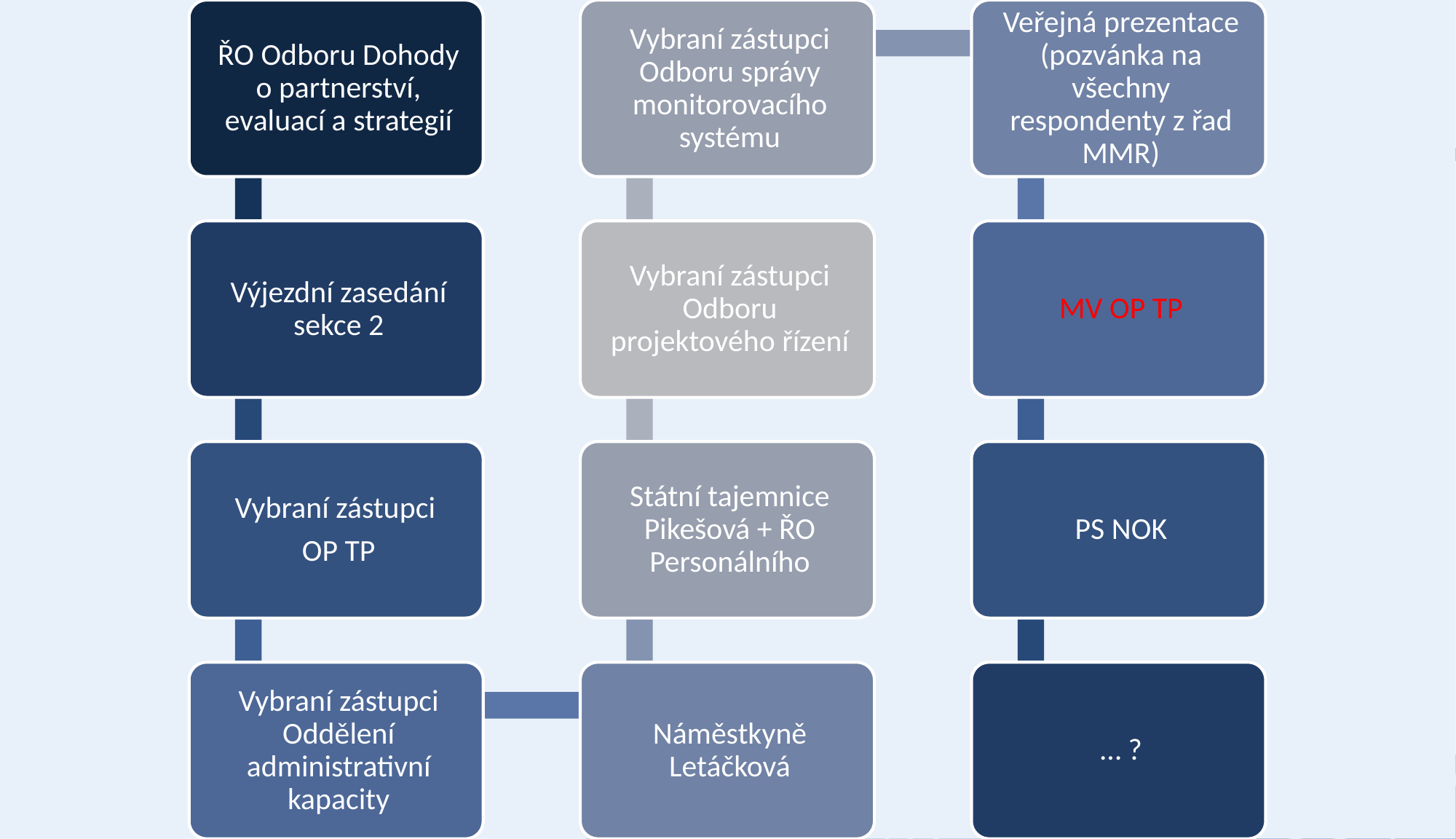

ŘO Odboru Dohody o partnerství, evaluací a strategií
Výjezdní zasedání sekce 2
Vybraní zástupci
OP TP
Vybraní zástupci Oddělení administrativní kapacity
Náměstkyně Letáčková
Státní tajemnice Pikešová + ŘO Personálního
Vybraní zástupci Odboru projektového řízení
Vybraní zástupci Odboru správy monitorovacího systému
Veřejná prezentace (pozvánka na všechny respondenty z řad MMR)
MV OP TP
PS NOK
… ?
#